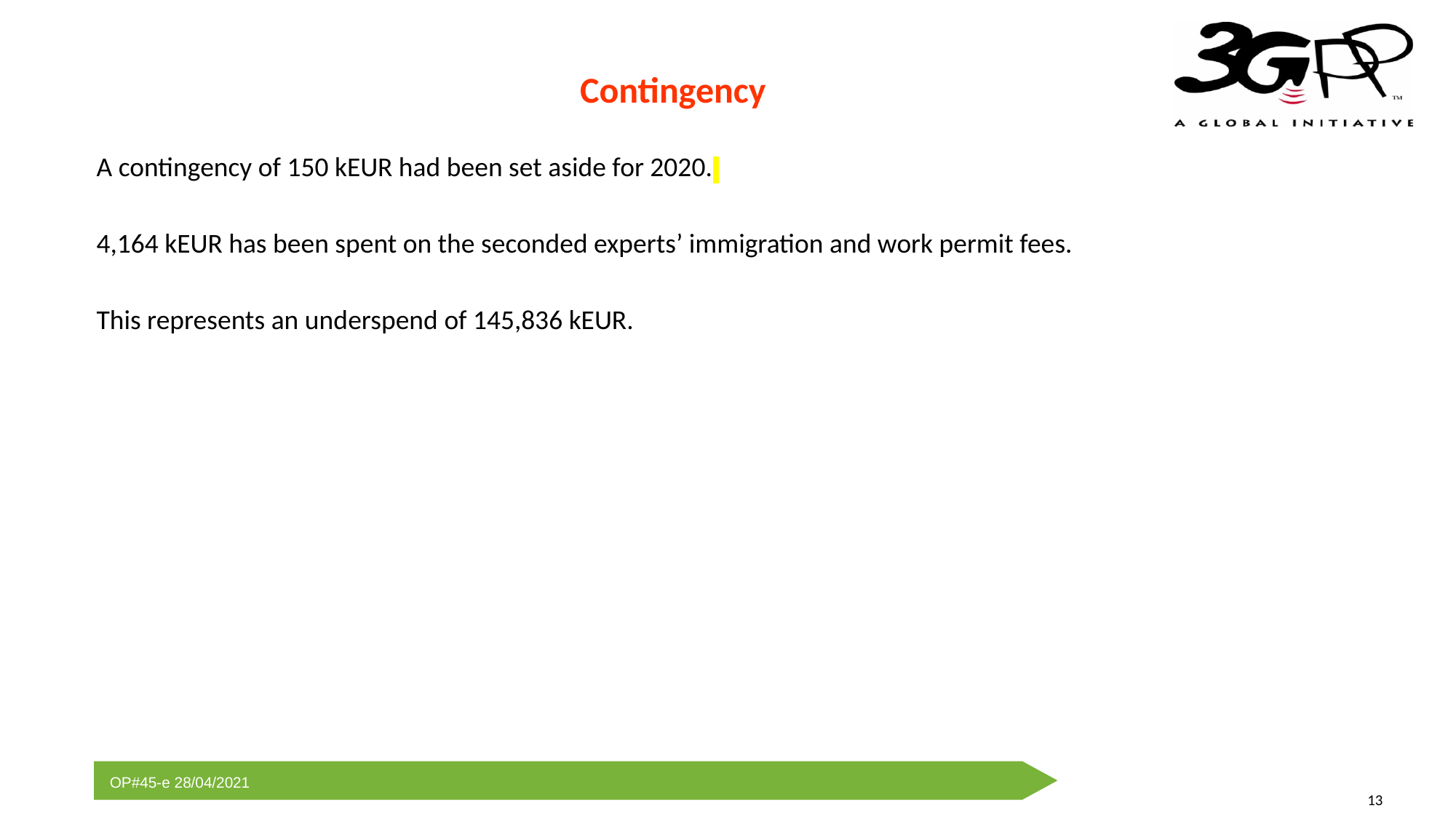

# Contingency
A contingency of 150 kEUR had been set aside for 2020.

4,164 kEUR has been spent on the seconded experts’ immigration and work permit fees.

This represents an underspend of 145,836 kEUR.